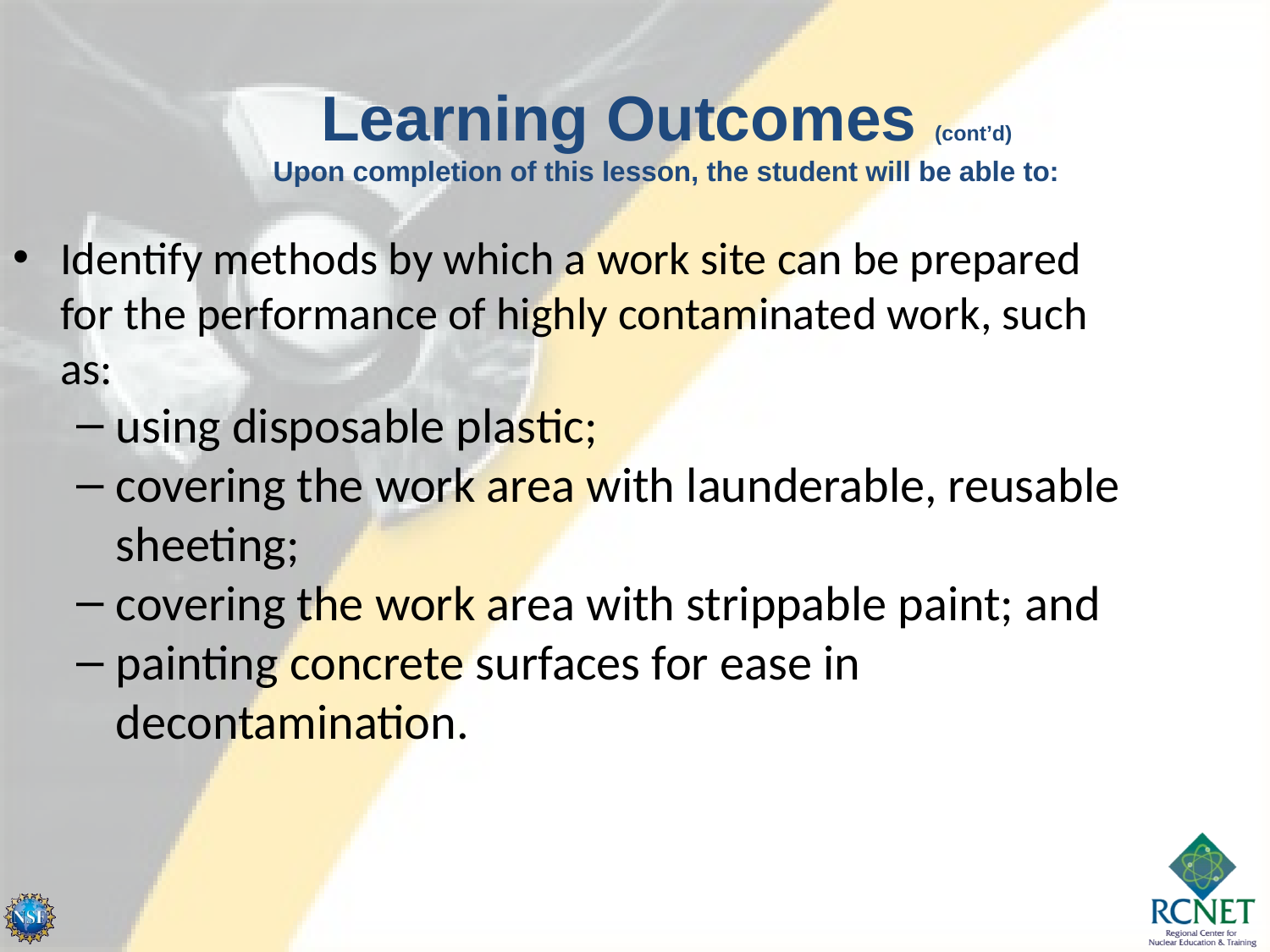

Learning Outcomes (cont’d)
Upon completion of this lesson, the student will be able to:
Identify methods by which a work site can be prepared for the performance of highly contaminated work, such as:
using disposable plastic;
covering the work area with launderable, reusable sheeting;
covering the work area with strippable paint; and
painting concrete surfaces for ease in decontamination.